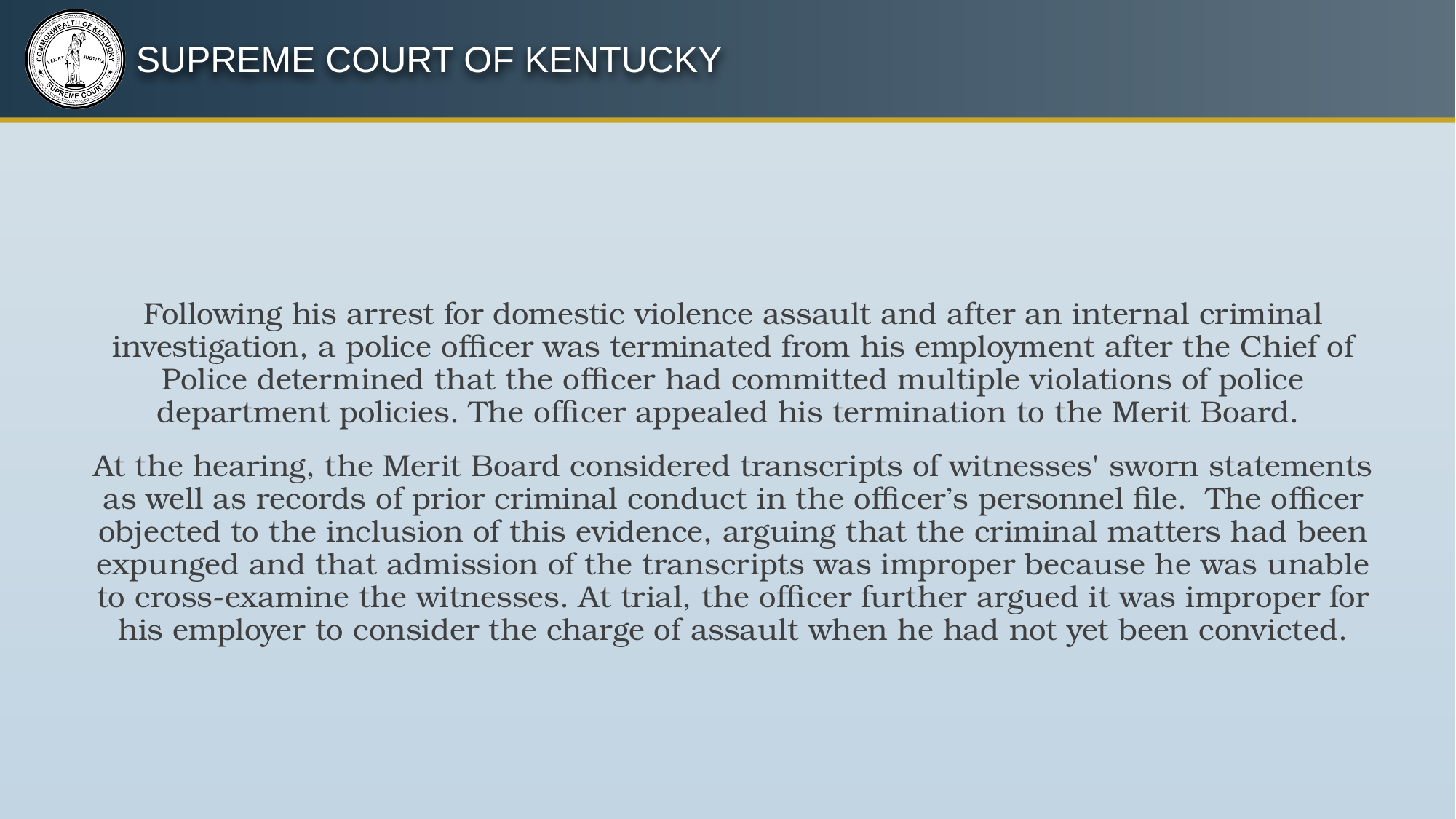

Following his arrest for domestic violence assault and after an internal criminal investigation, a police officer was terminated from his employment after the Chief of Police determined that the officer had committed multiple violations of police department policies. The officer appealed his termination to the Merit Board.
At the hearing, the Merit Board considered transcripts of witnesses' sworn statements as well as records of prior criminal conduct in the officer’s personnel file.  The officer objected to the inclusion of this evidence, arguing that the criminal matters had been expunged and that admission of the transcripts was improper because he was unable to cross-examine the witnesses. At trial, the officer further argued it was improper for his employer to consider the charge of assault when he had not yet been convicted.